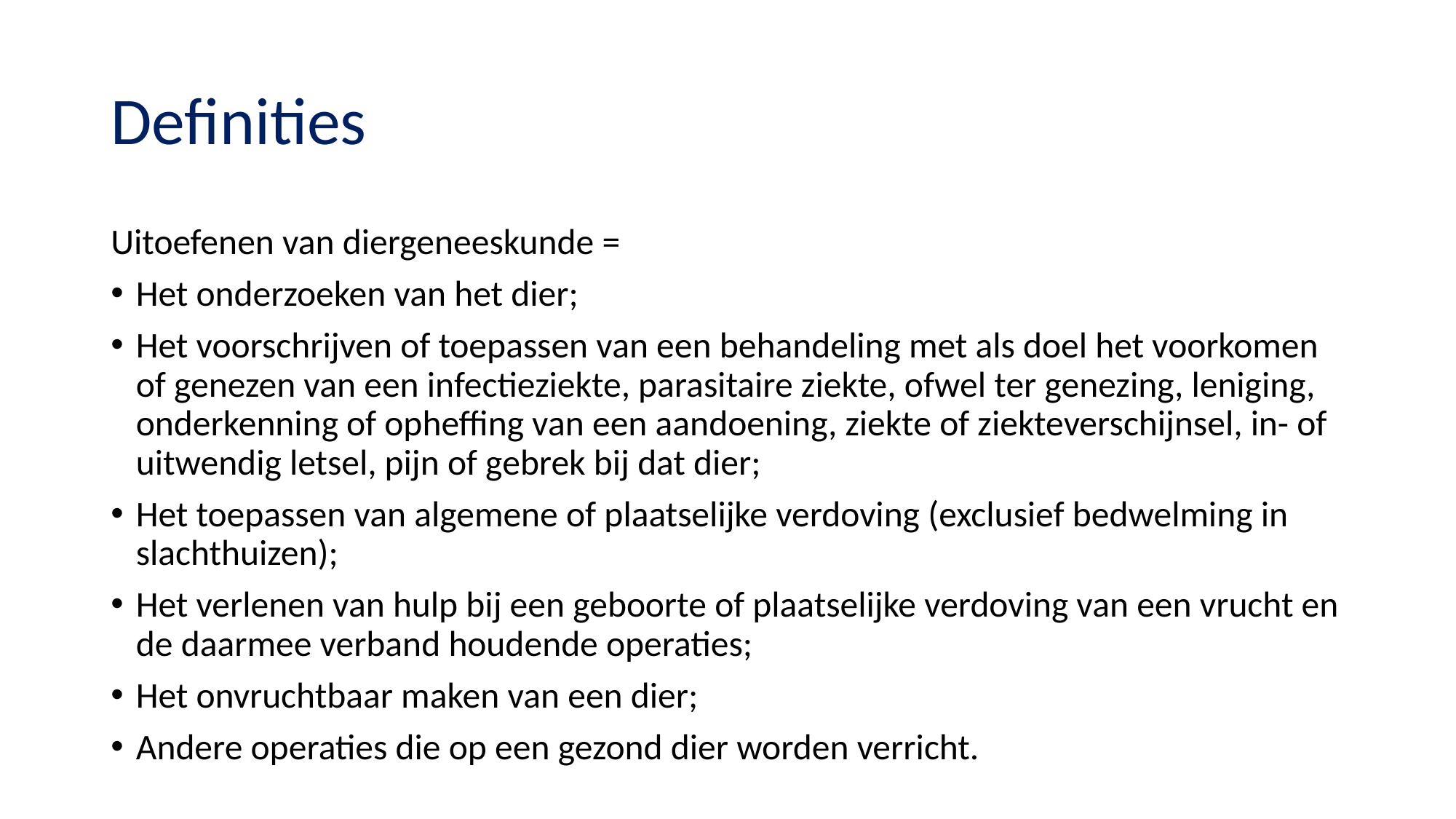

# Definities
Uitoefenen van diergeneeskunde =
Het onderzoeken van het dier;
Het voorschrijven of toepassen van een behandeling met als doel het voorkomen of genezen van een infectieziekte, parasitaire ziekte, ofwel ter genezing, leniging, onderkenning of opheffing van een aandoening, ziekte of ziekteverschijnsel, in- of uitwendig letsel, pijn of gebrek bij dat dier;
Het toepassen van algemene of plaatselijke verdoving (exclusief bedwelming in slachthuizen);
Het verlenen van hulp bij een geboorte of plaatselijke verdoving van een vrucht en de daarmee verband houdende operaties;
Het onvruchtbaar maken van een dier;
Andere operaties die op een gezond dier worden verricht.